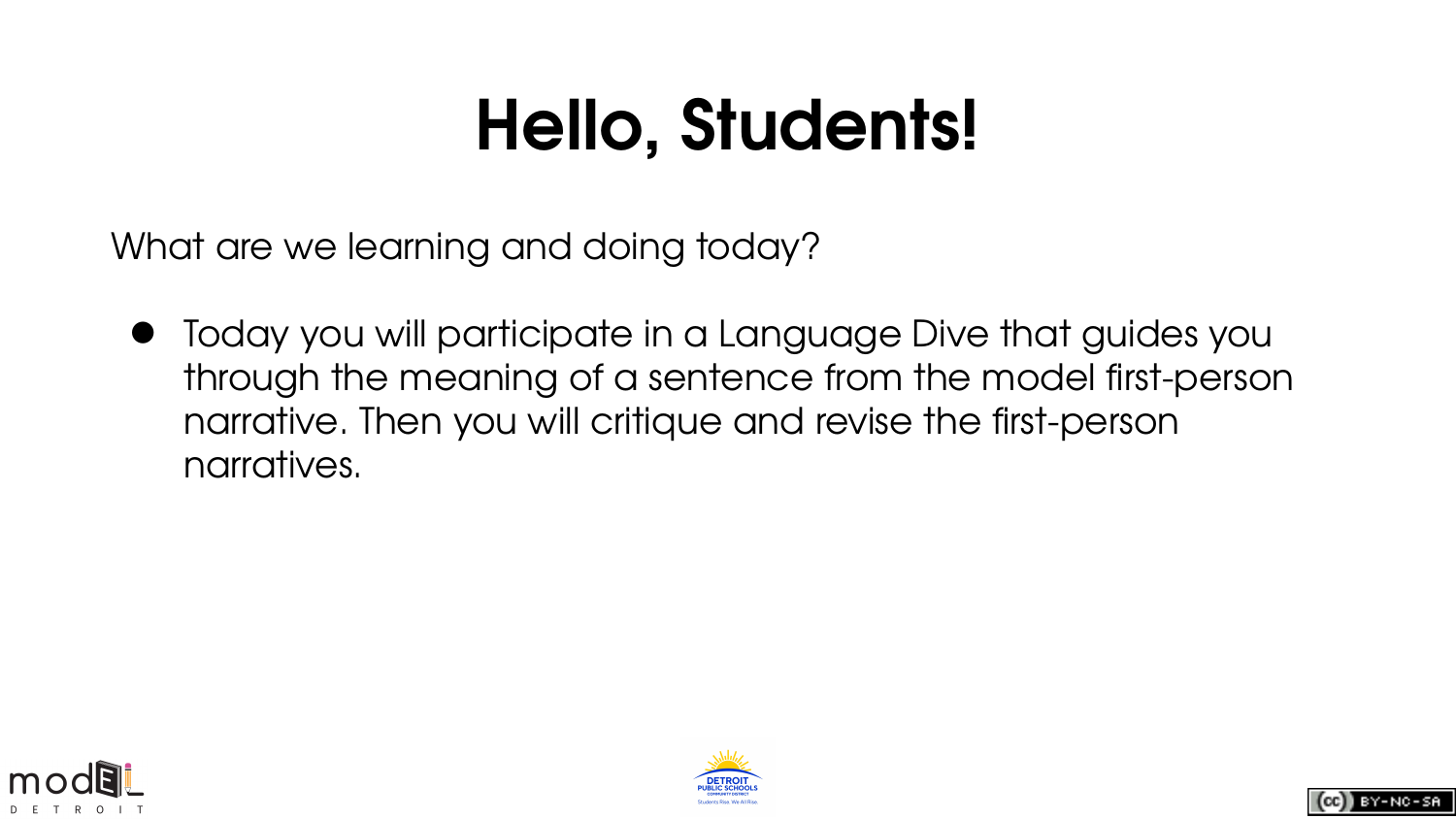

# Hello, Students!
What are we learning and doing today?

Today you will participate in a Language Dive that guides you through the meaning of a sentence from the model first-person narrative. Then you will critique and revise the first-person narratives.